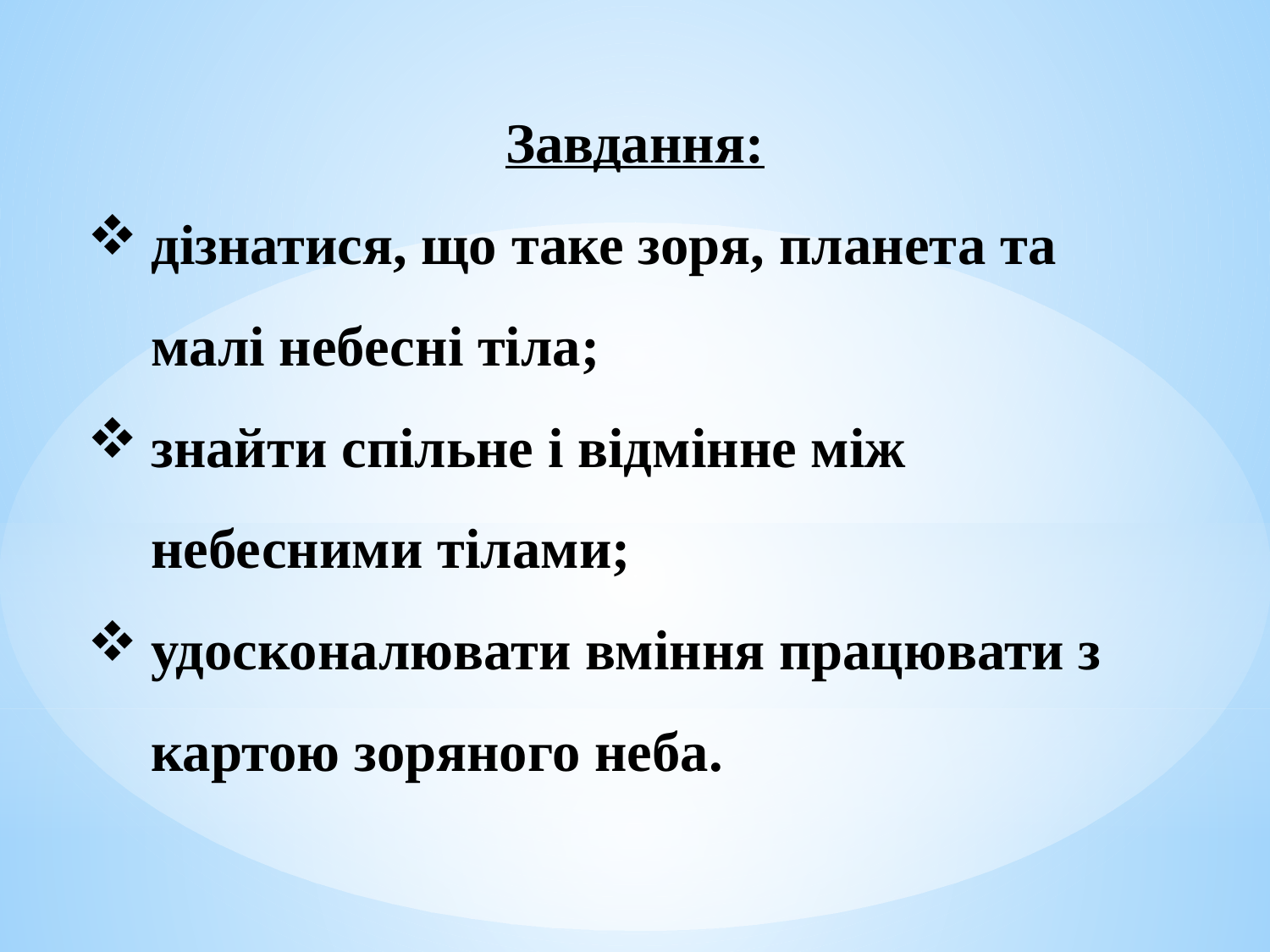

Завдання:
дізнатися, що таке зоря, планета та малі небесні тіла;
знайти спільне і відмінне між небесними тілами;
удосконалювати вміння працювати з картою зоряного неба.